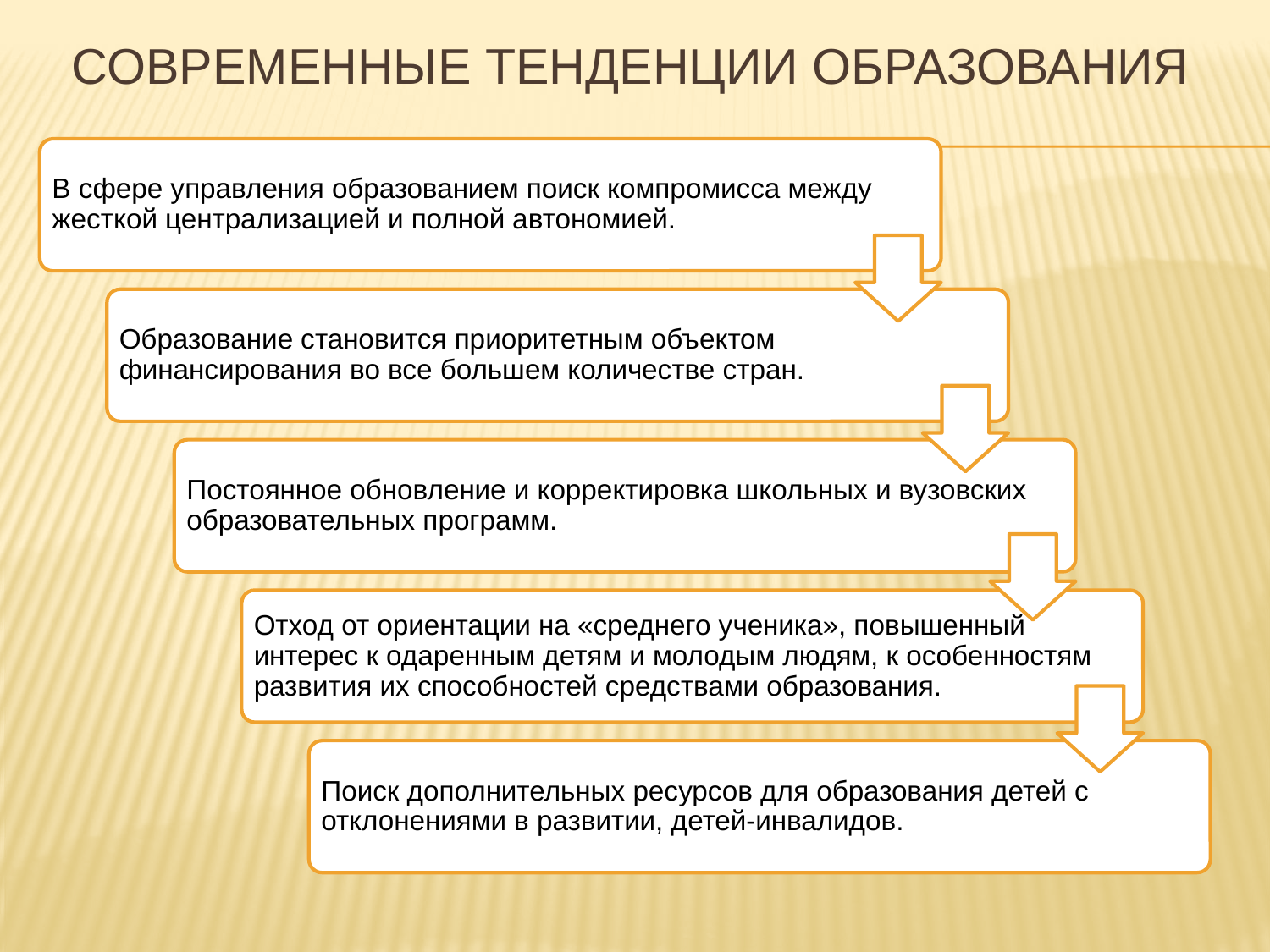

# Современные тенденции образования
В сфере управления образованием поиск компромисса между жесткой централизацией и полной автономией.
Образование становится приоритетным объектом финансирования во все большем количестве стран.
Постоянное обновление и корректировка школьных и вузовских образовательных программ.
Отход от ориентации на «среднего ученика», повышенный интерес к одаренным детям и молодым людям, к особенностям развития их способностей средствами образования.
Поиск дополнительных ресурсов для образования детей с отклонениями в развитии, детей-инвалидов.